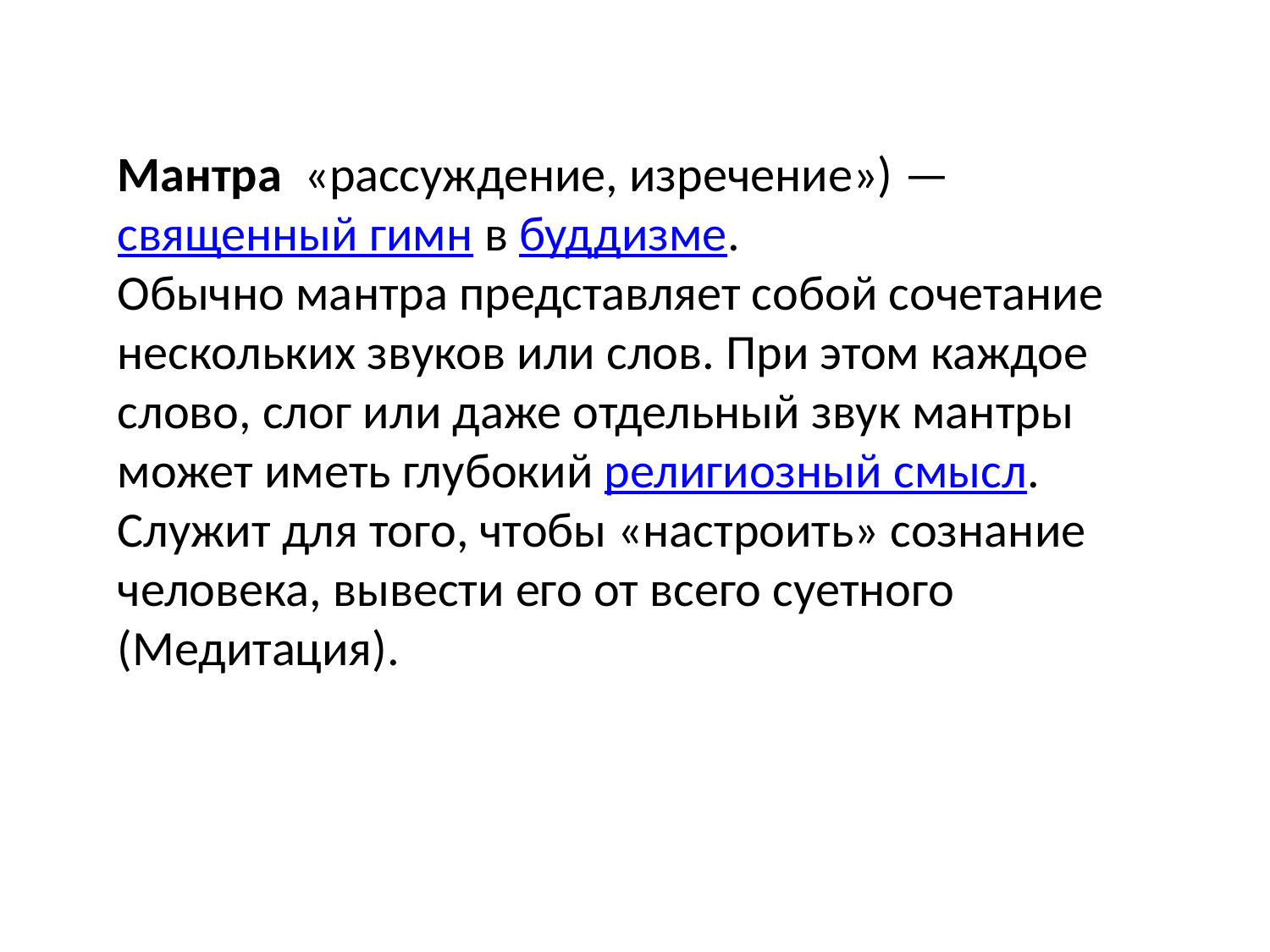

Мантра  «рассуждение, изречение») — священный гимн в буддизме.
Обычно мантра представляет собой сочетание нескольких звуков или слов. При этом каждое слово, слог или даже отдельный звук мантры может иметь глубокий религиозный смысл.
Служит для того, чтобы «настроить» сознание человека, вывести его от всего суетного  (Медитация).